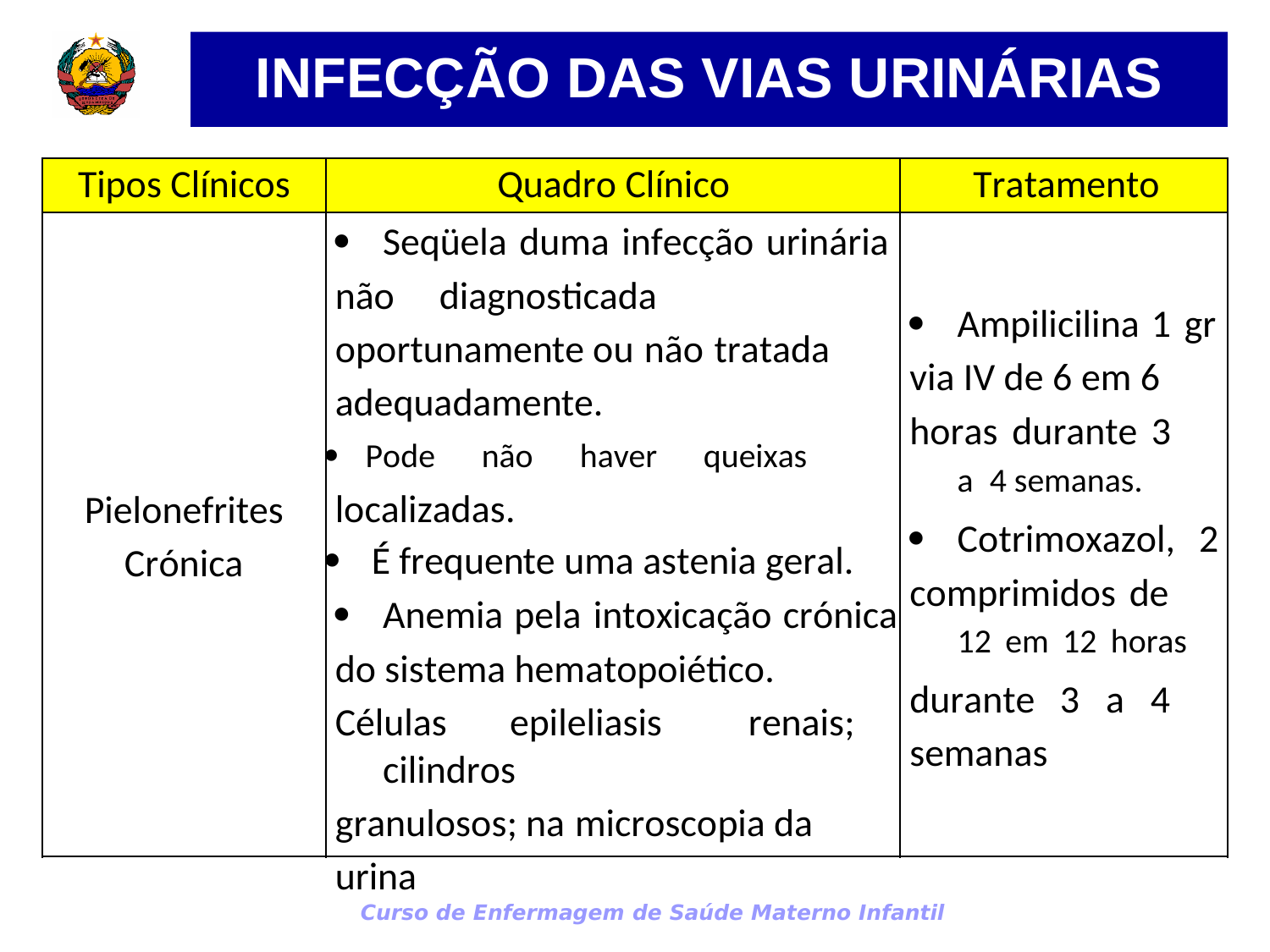

INFECÇÃO DAS VIAS URINÁRIAS

Tipos Clínicos

Quadro Clínico

Tratamento

Pielonefrites
Crónica
•	Seqüela duma infecção urinária
não	diagnosticada
oportunamente ou não tratada
adequadamente.
•   Pode      não      haver      queixas
localizadas.
•   É frequente uma astenia geral.
•	Anemia pela intoxicação crónica
do sistema hematopoiético.
Células	epileliasis  renais;  cilindros
granulosos; na microscopia da
urina

•	Ampilicilina 1 gr
via IV de 6 em 6
horas durante 3
•	Cotrimoxazol,  2
comprimidos de
durante  3  a   4
semanas
a 4 semanas.
12 em 12 horas

Curso de Enfermagem de Saúde Materno Infantil